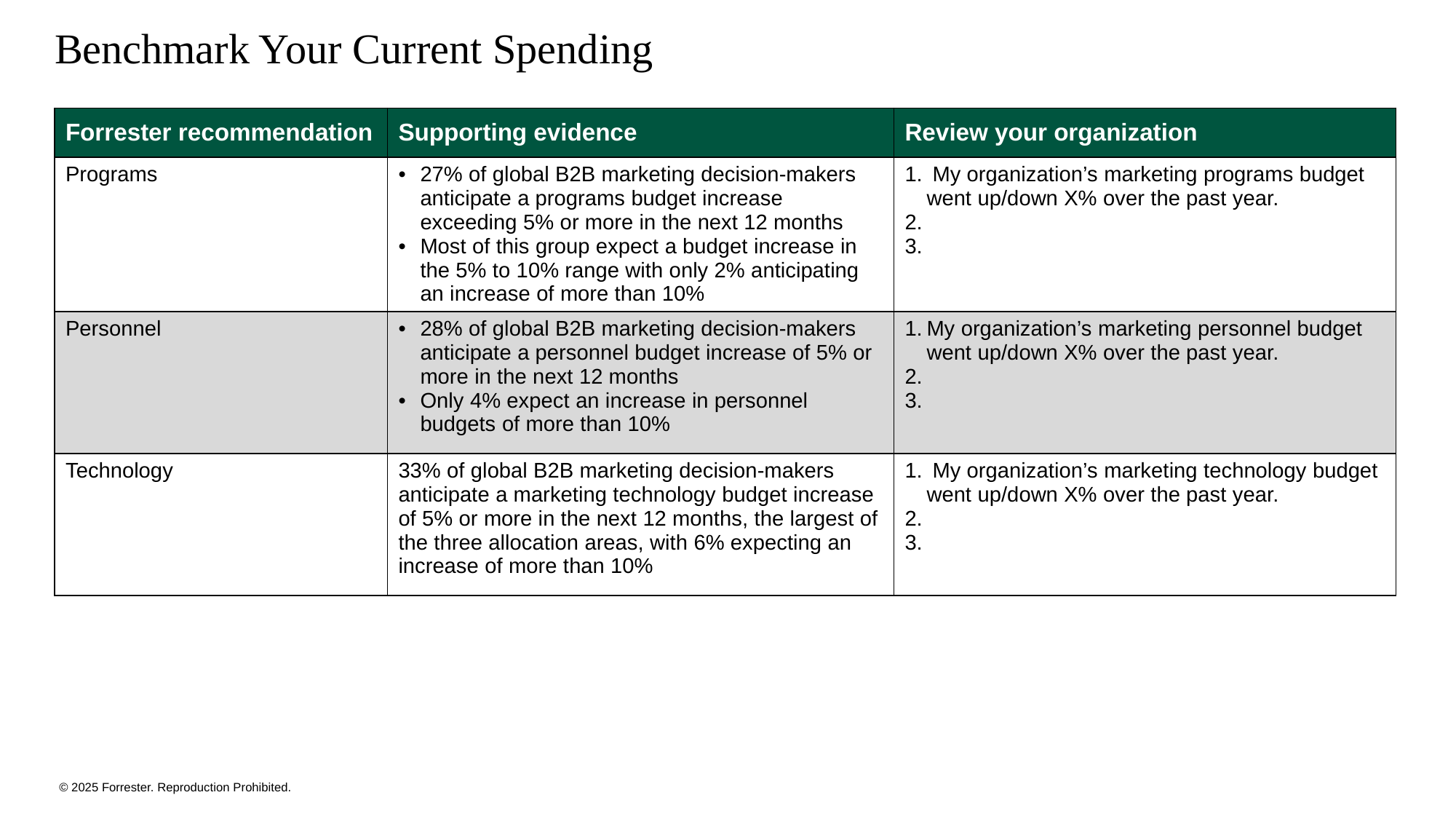

# Benchmark Your Current Spending
| Forrester recommendation | Supporting evidence | Review your organization |
| --- | --- | --- |
| Programs | 27% of global B2B marketing decision-makers anticipate a programs budget increase exceeding 5% or more in the next 12 months Most of this group expect a budget increase in the 5% to 10% range with only 2% anticipating an increase of more than 10% | My organization’s marketing programs budget went up/down X% over the past year. |
| Personnel | 28% of global B2B marketing decision-makers anticipate a personnel budget increase of 5% or more in the next 12 months Only 4% expect an increase in personnel budgets of more than 10% | My organization’s marketing personnel budget went up/down X% over the past year. |
| Technology | 33% of global B2B marketing decision-makers anticipate a marketing technology budget increase of 5% or more in the next 12 months, the largest of the three allocation areas, with 6% expecting an increase of more than 10% | My organization’s marketing technology budget went up/down X% over the past year. |